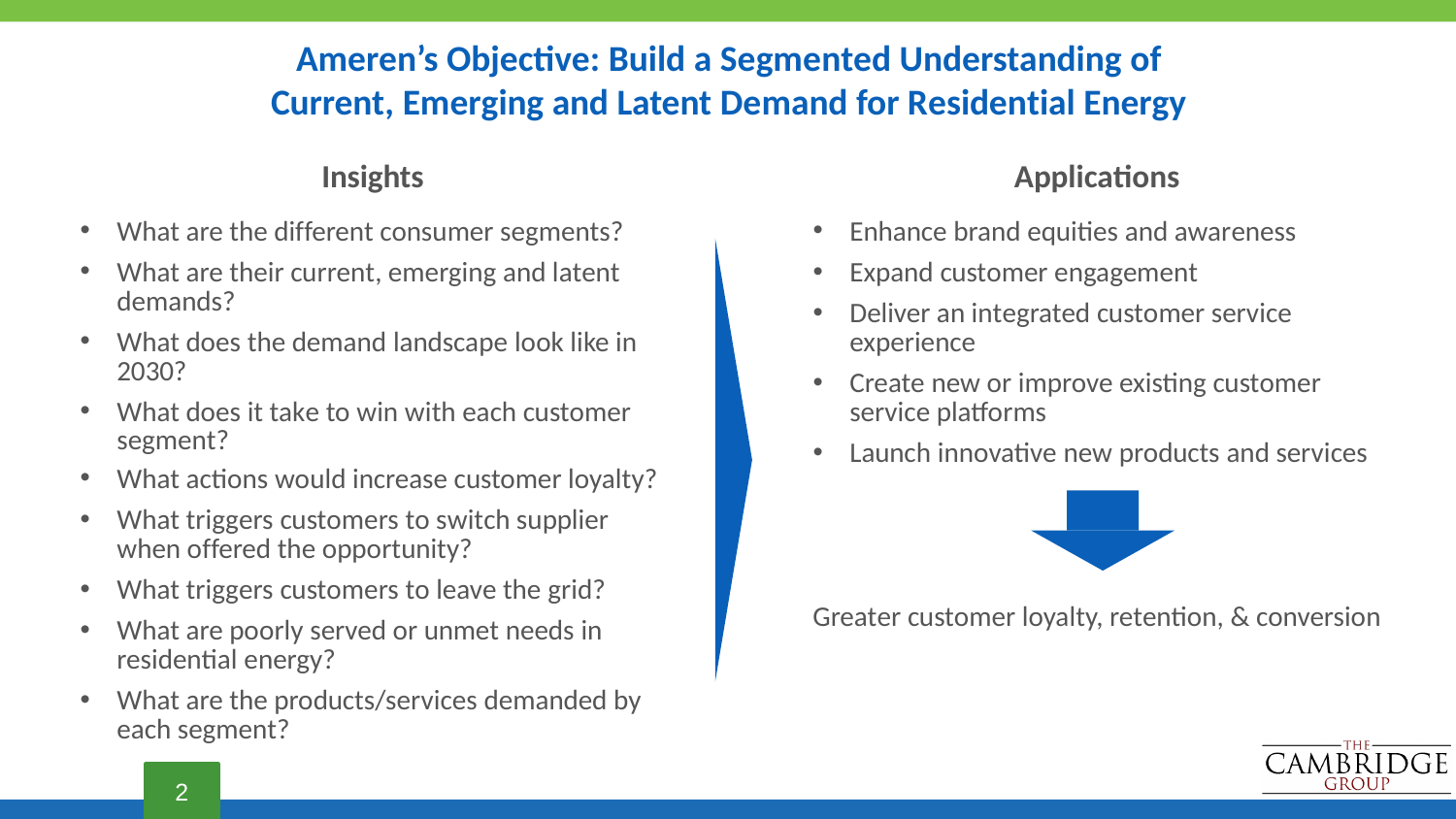

# Ameren’s Objective: Build a Segmented Understanding of Current, Emerging and Latent Demand for Residential Energy
Insights
What are the different consumer segments?
What are their current, emerging and latent demands?
What does the demand landscape look like in 2030?
What does it take to win with each customer segment?
What actions would increase customer loyalty?
What triggers customers to switch supplier when offered the opportunity?
What triggers customers to leave the grid?
What are poorly served or unmet needs in residential energy?
What are the products/services demanded by each segment?
Applications
Enhance brand equities and awareness
Expand customer engagement
Deliver an integrated customer service experience
Create new or improve existing customer service platforms
Launch innovative new products and services

Greater customer loyalty, retention, & conversion
2